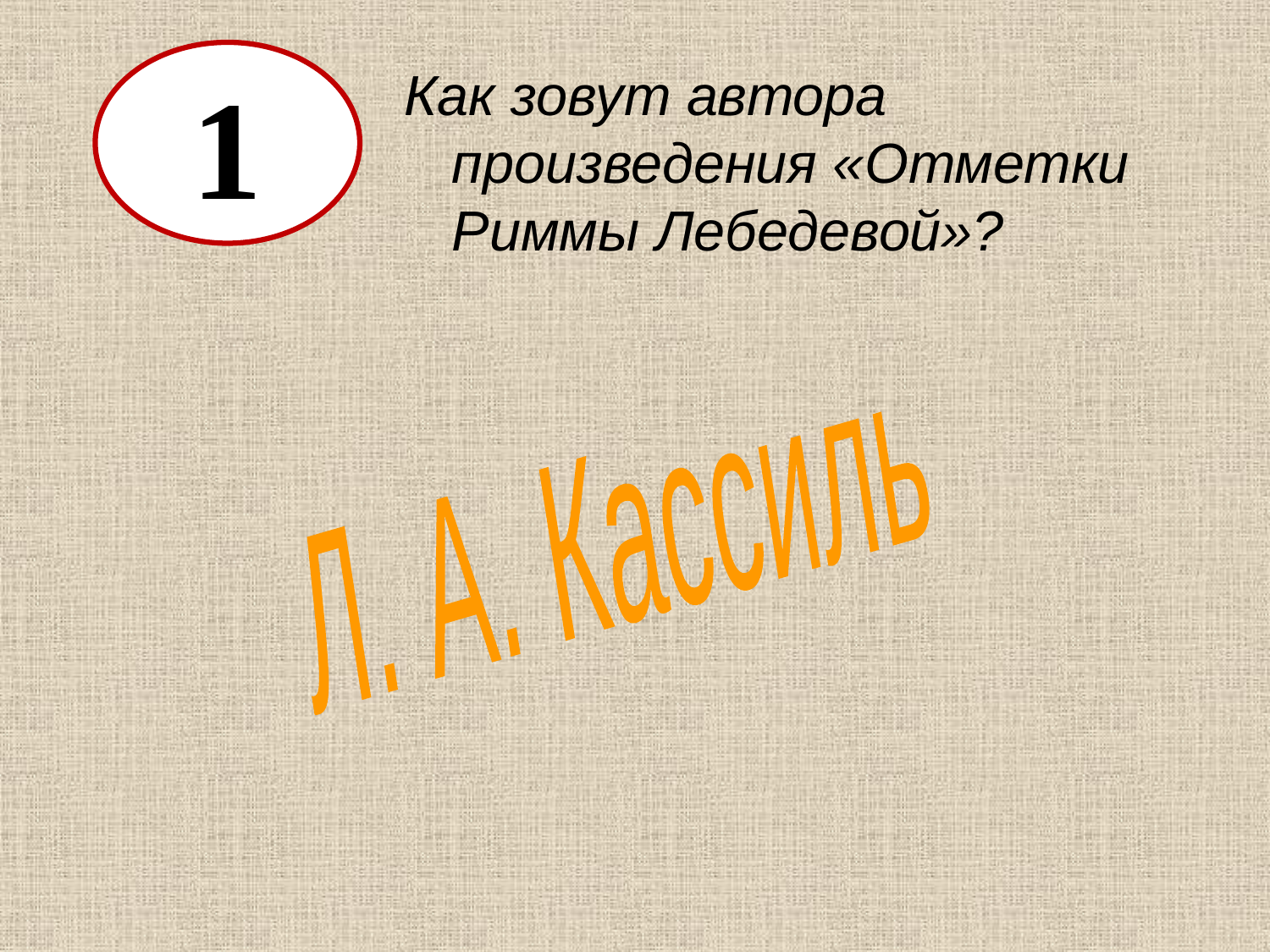

1
Как зовут автора произведения «Отметки Риммы Лебедевой»?
Л. А. Кассиль